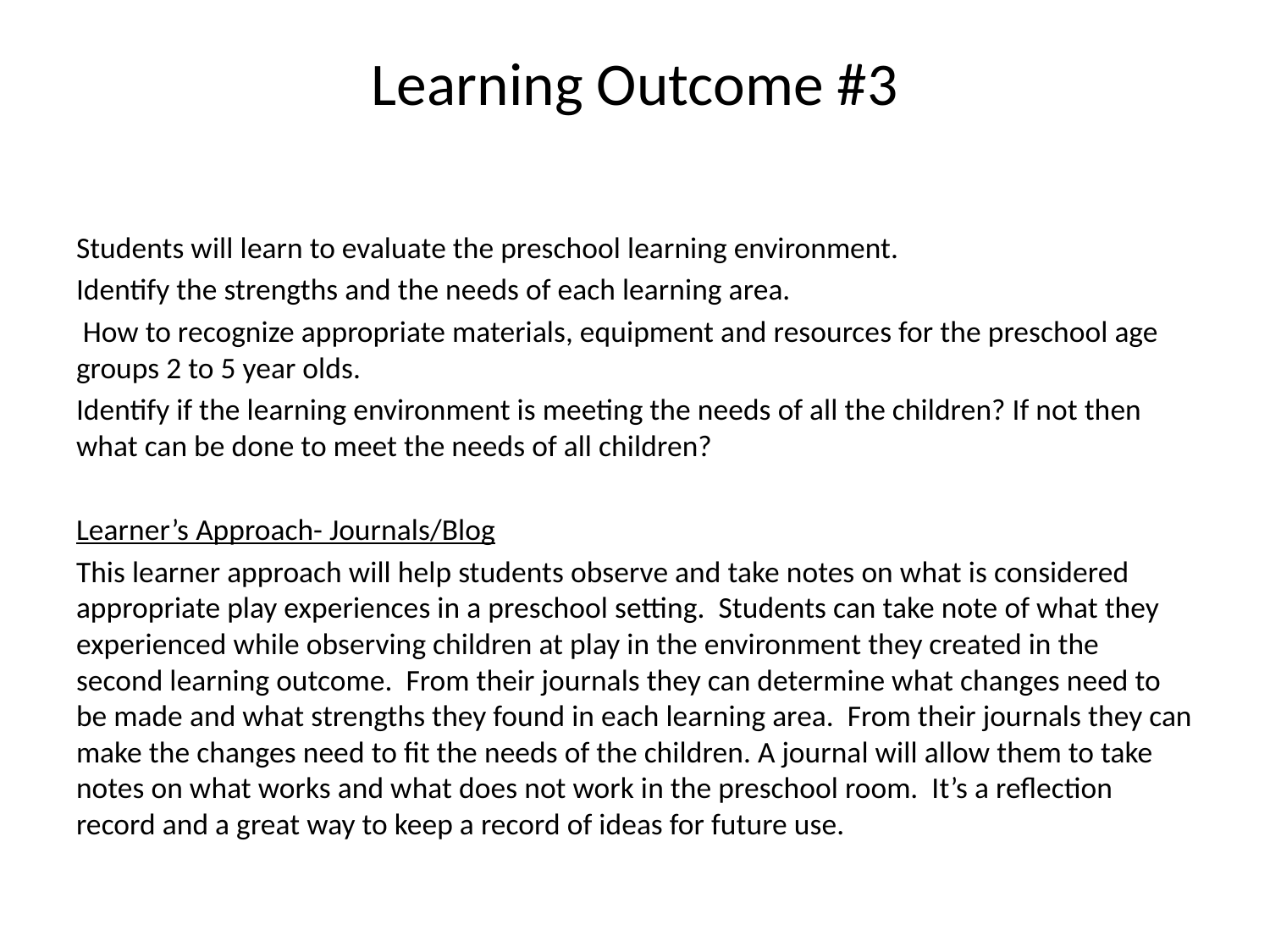

# Learning Outcome #3
Students will learn to evaluate the preschool learning environment.
Identify the strengths and the needs of each learning area.
 How to recognize appropriate materials, equipment and resources for the preschool age groups 2 to 5 year olds.
Identify if the learning environment is meeting the needs of all the children? If not then what can be done to meet the needs of all children?

Learner’s Approach- Journals/Blog
This learner approach will help students observe and take notes on what is considered appropriate play experiences in a preschool setting.  Students can take note of what they experienced while observing children at play in the environment they created in the second learning outcome.  From their journals they can determine what changes need to be made and what strengths they found in each learning area.  From their journals they can make the changes need to fit the needs of the children. A journal will allow them to take notes on what works and what does not work in the preschool room.  It’s a reflection record and a great way to keep a record of ideas for future use.